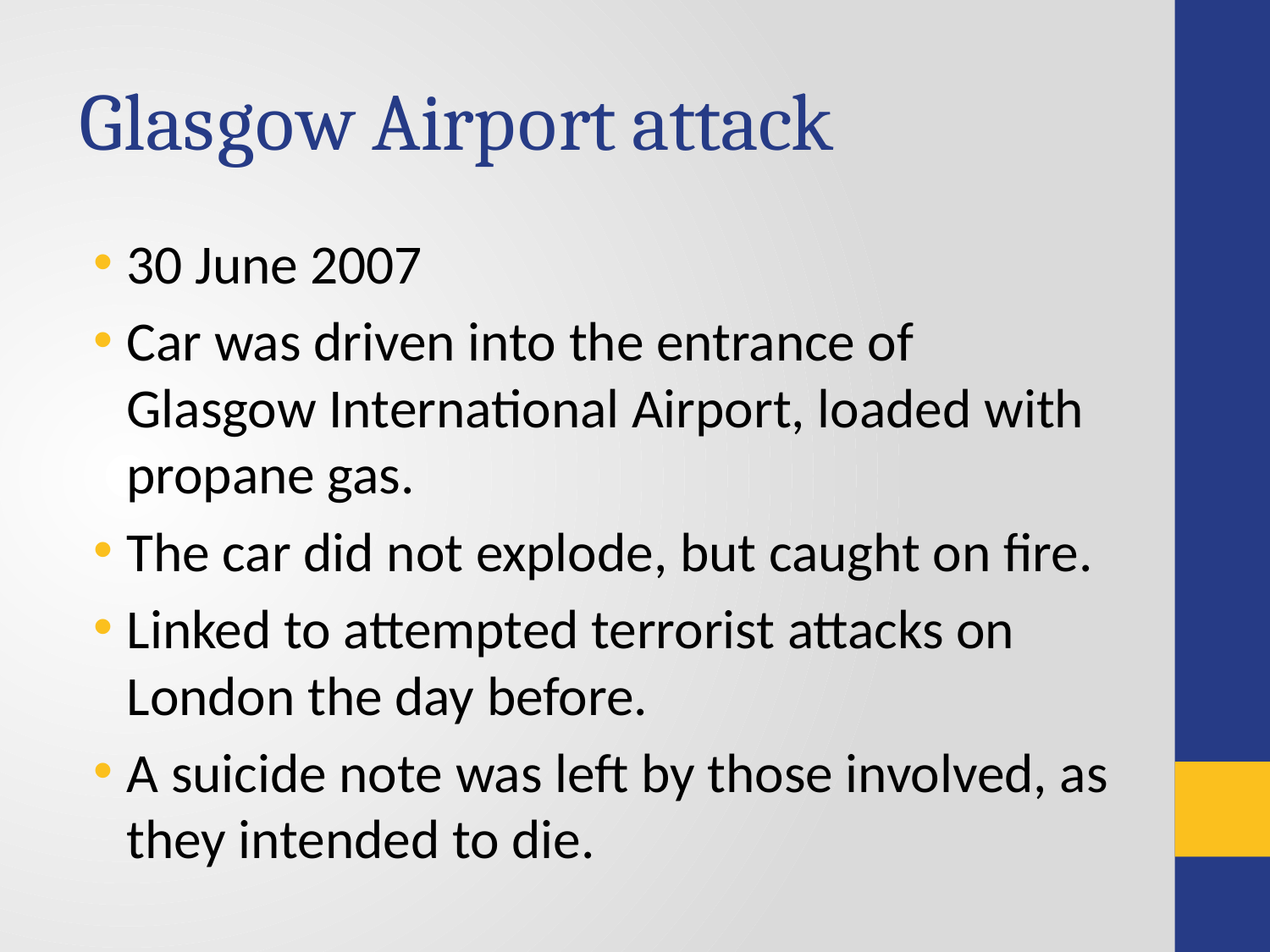

# Glasgow Airport attack
30 June 2007
Car was driven into the entrance of Glasgow International Airport, loaded with propane gas.
The car did not explode, but caught on fire.
Linked to attempted terrorist attacks on London the day before.
A suicide note was left by those involved, as they intended to die.